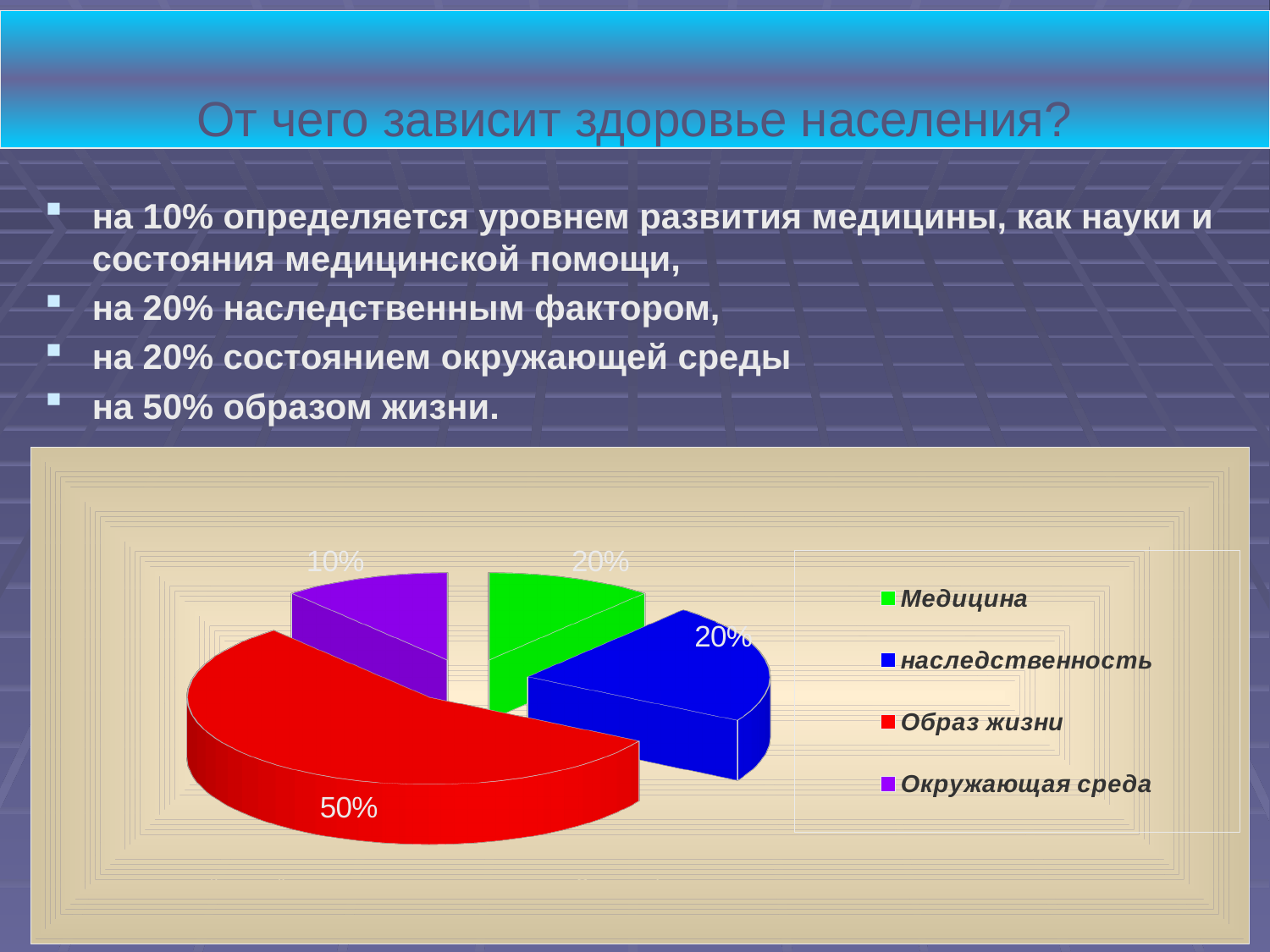

# От чего зависит здоровье населения?

на 10% определяется уровнем развития медицины, как науки и состояния медицинской помощи,
на 20% наследственным фактором,
на 20% состоянием окружающей среды
на 50% образом жизни.

[unsupported chart]

Company Logo
www.themegallery.com